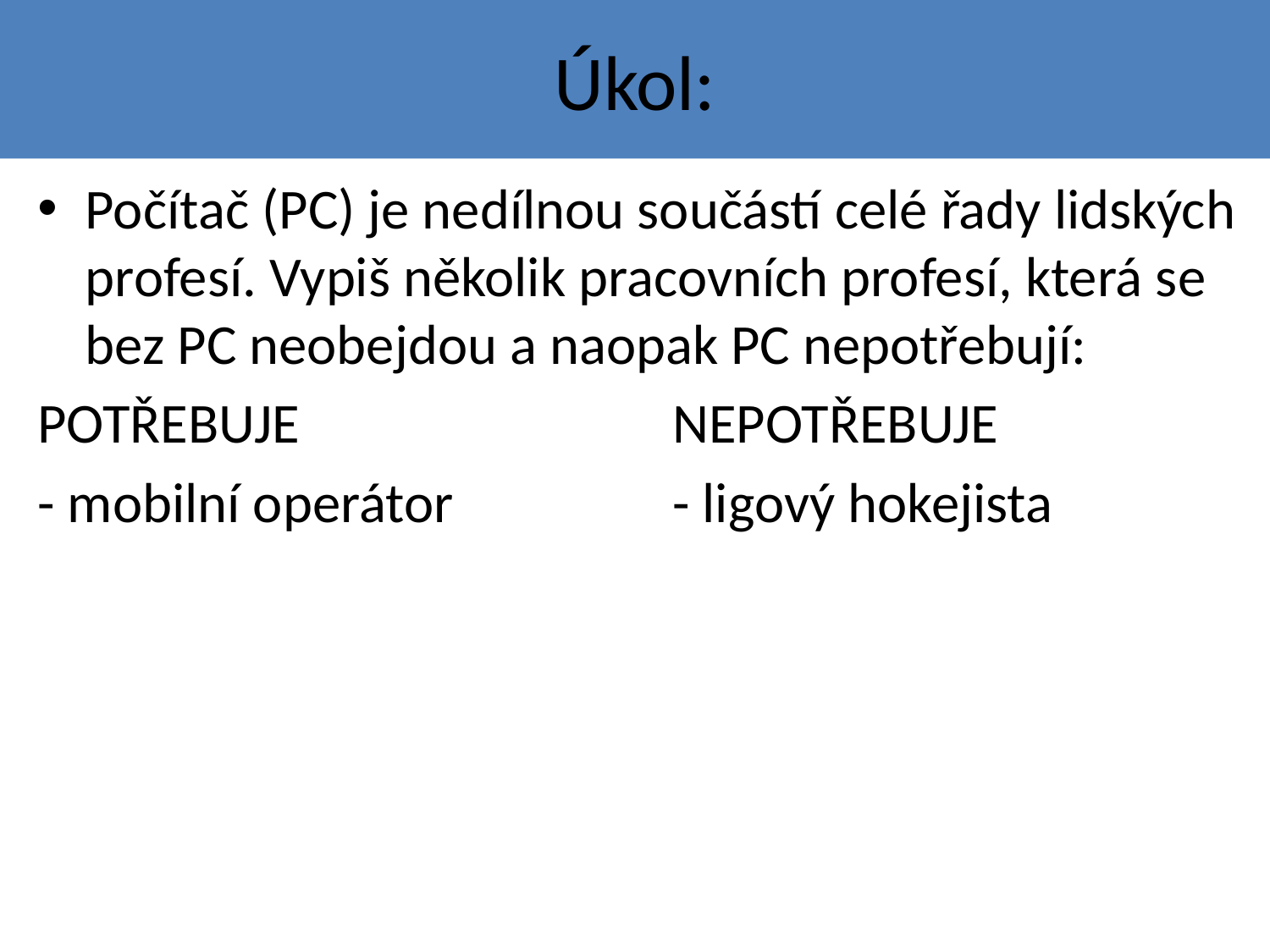

# Úkol:
Počítač (PC) je nedílnou součástí celé řady lidských profesí. Vypiš několik pracovních profesí, která se bez PC neobejdou a naopak PC nepotřebují:
POTŘEBUJE			NEPOTŘEBUJE
- mobilní operátor		- ligový hokejista